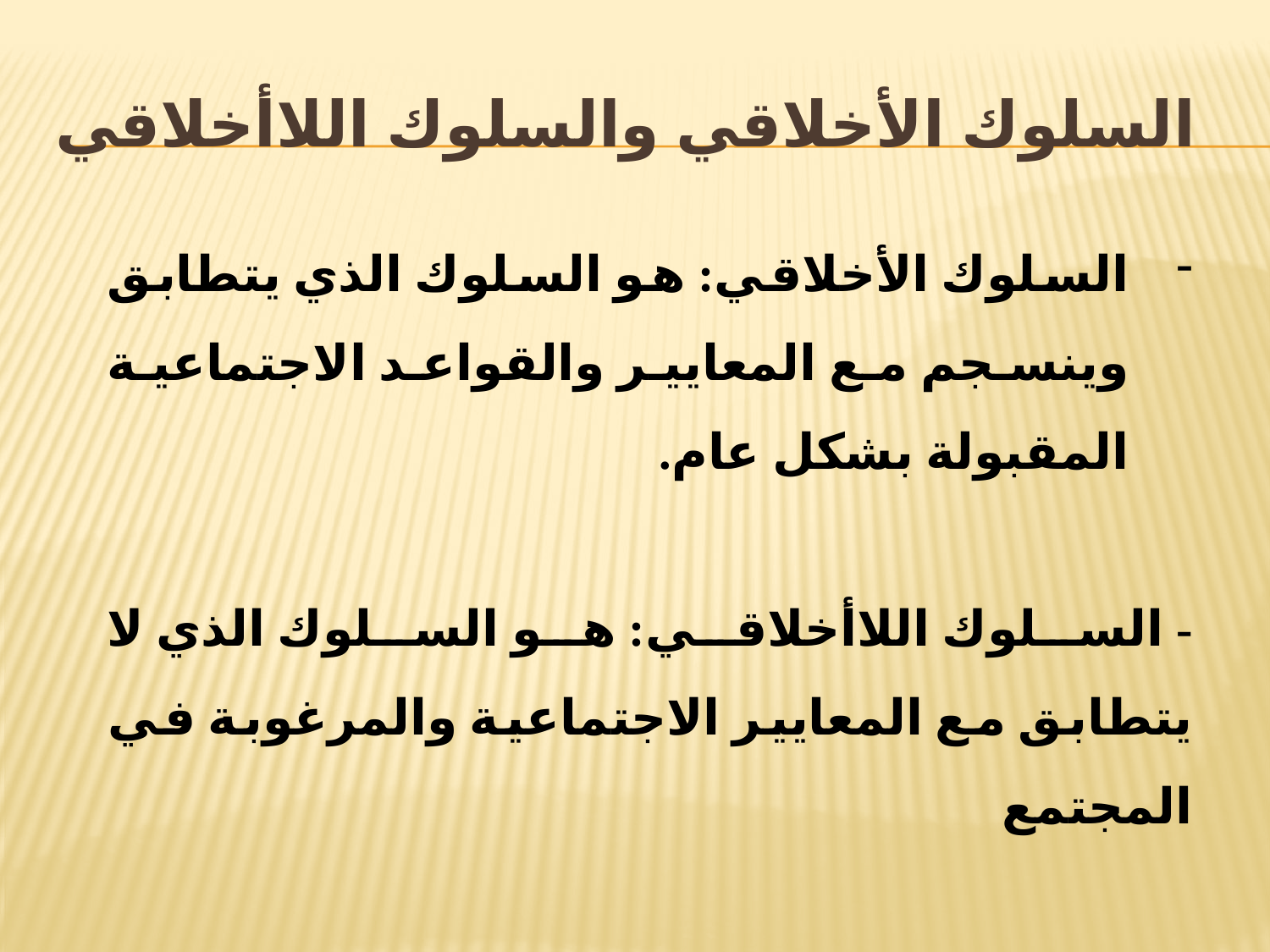

# السلوك الأخلاقي والسلوك اللاأخلاقي
السلوك الأخلاقي: هو السلوك الذي يتطابق وينسجم مع المعايير والقواعد الاجتماعية المقبولة بشكل عام.

- السلوك اللاأخلاقي: هو السلوك الذي لا يتطابق مع المعايير الاجتماعية والمرغوبة في المجتمع